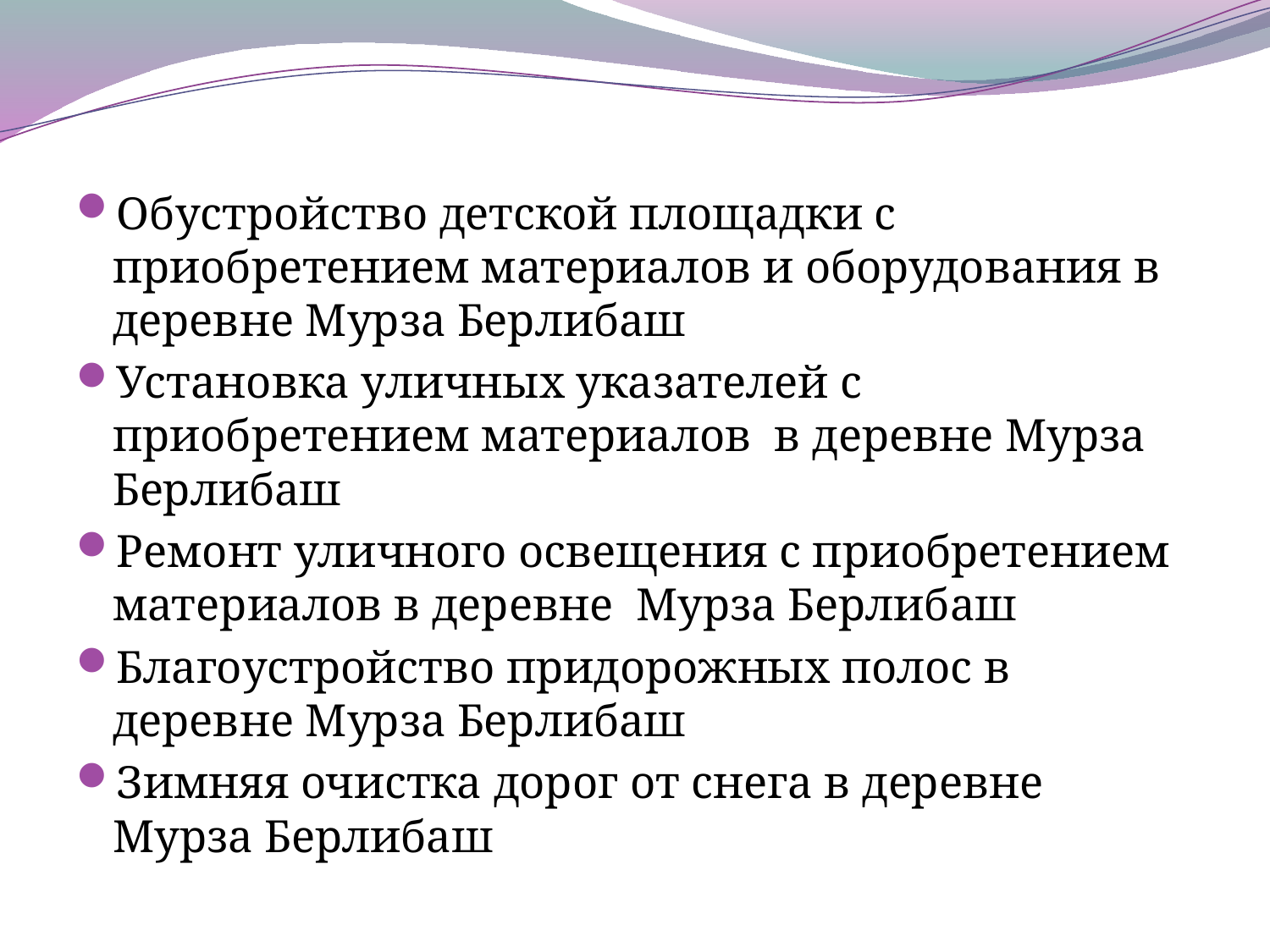

#
Обустройство детской площадки с приобретением материалов и оборудования в деревне Мурза Берлибаш
Установка уличных указателей с приобретением материалов  в деревне Мурза Берлибаш
Ремонт уличного освещения с приобретением материалов в деревне  Мурза Берлибаш
Благоустройство придорожных полос в деревне Мурза Берлибаш
Зимняя очистка дорог от снега в деревне Мурза Берлибаш